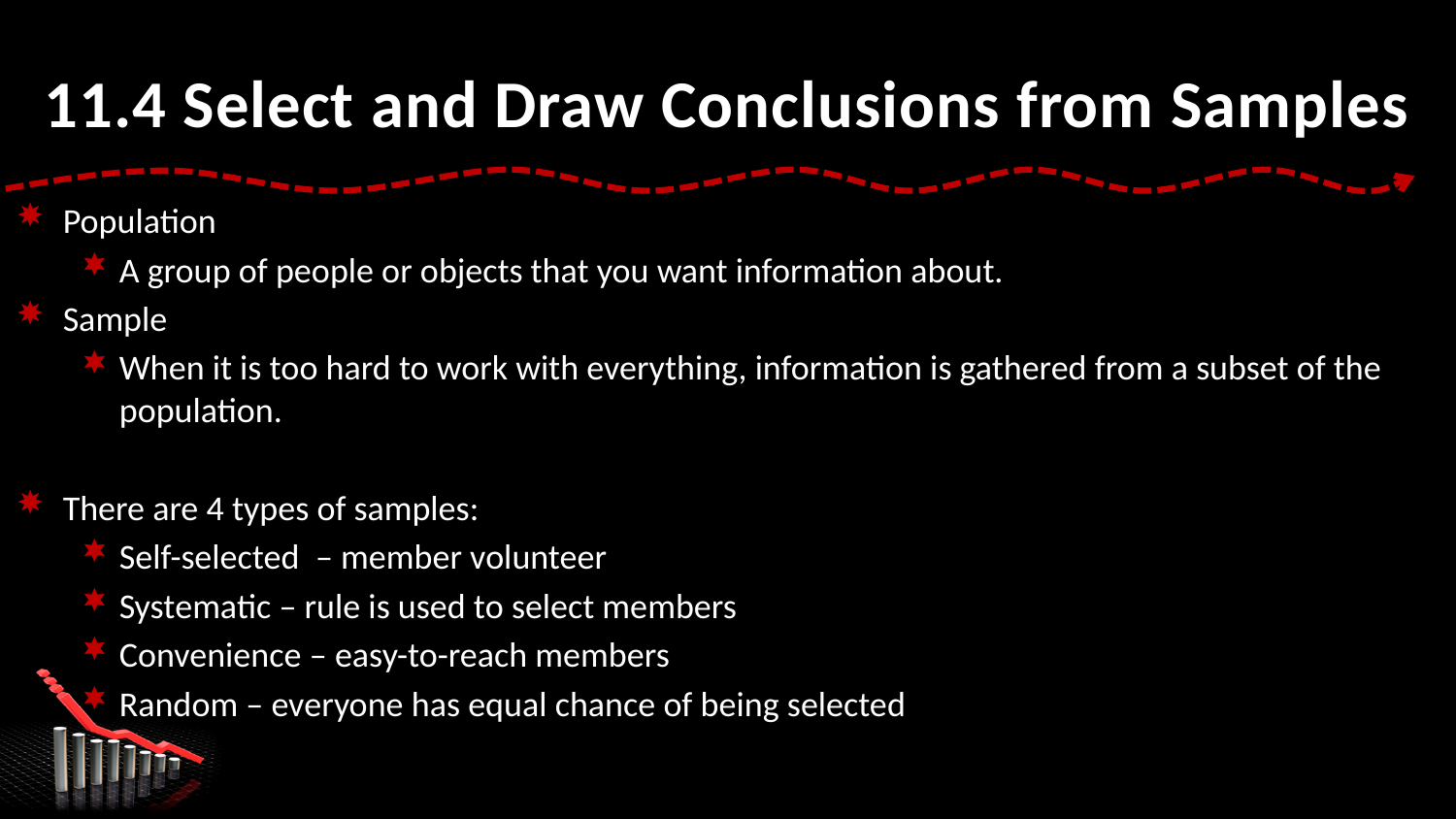

# 11.4 Select and Draw Conclusions from Samples
Population
A group of people or objects that you want information about.
Sample
When it is too hard to work with everything, information is gathered from a subset of the population.

There are 4 types of samples:
Self-selected  – member volunteer
Systematic – rule is used to select members
Convenience – easy-to-reach members
Random – everyone has equal chance of being selected